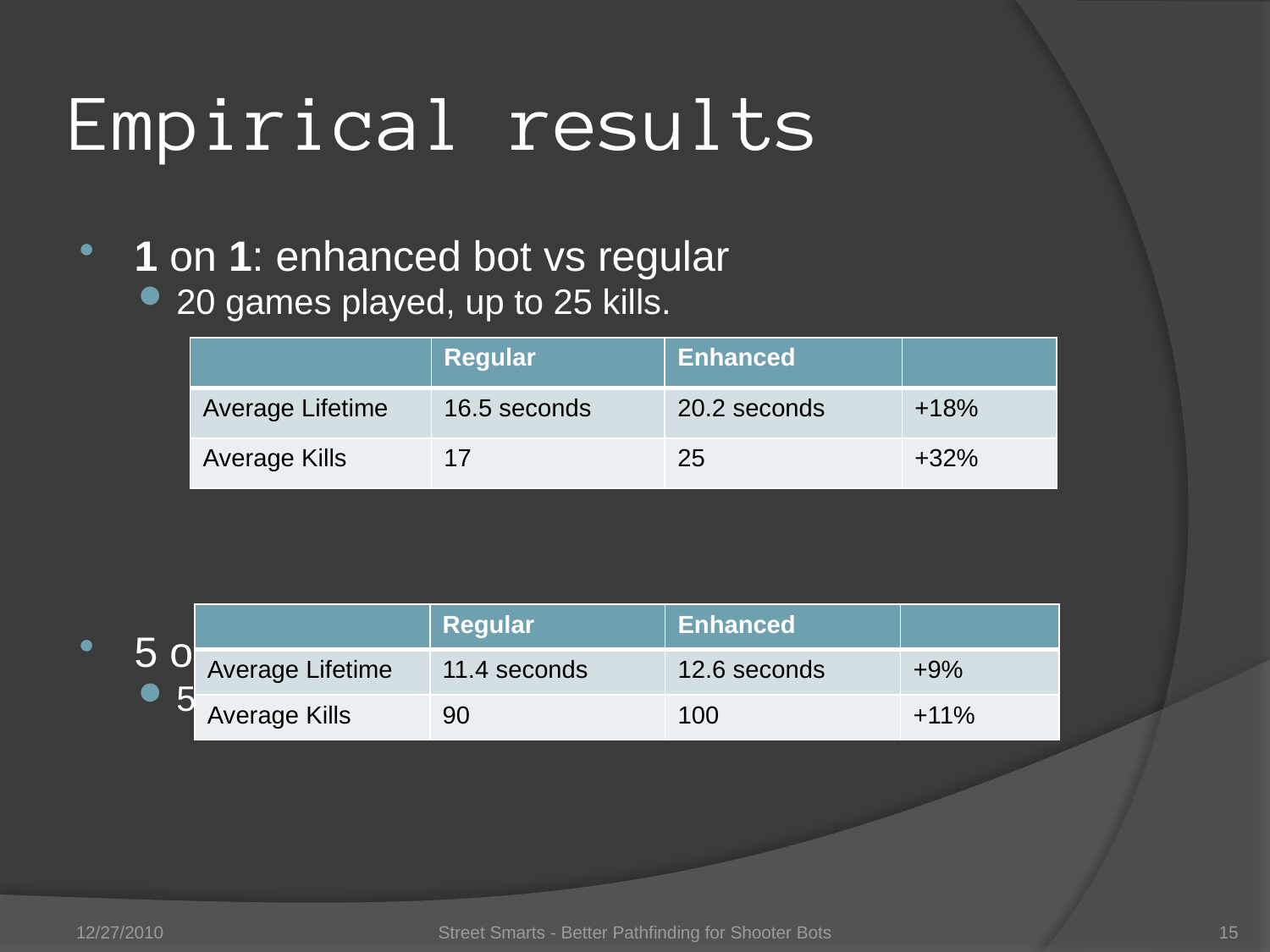

# Empirical results
1 on 1: enhanced bot vs regular
20 games played, up to 25 kills.

5 on 5 team game: enhanced bots vs regulars
5 games played, up to 100 kills
|  | Regular | Enhanced |  |
| --- | --- | --- | --- |
| Average Lifetime | 16.5 seconds | 20.2 seconds | +18% |
| Average Kills | 17 | 25 | +32% |
|  | Regular | Enhanced |  |
| --- | --- | --- | --- |
| Average Lifetime | 11.4 seconds | 12.6 seconds | +9% |
| Average Kills | 90 | 100 | +11% |
12/27/2010
Street Smarts - Better Pathfinding for Shooter Bots
15